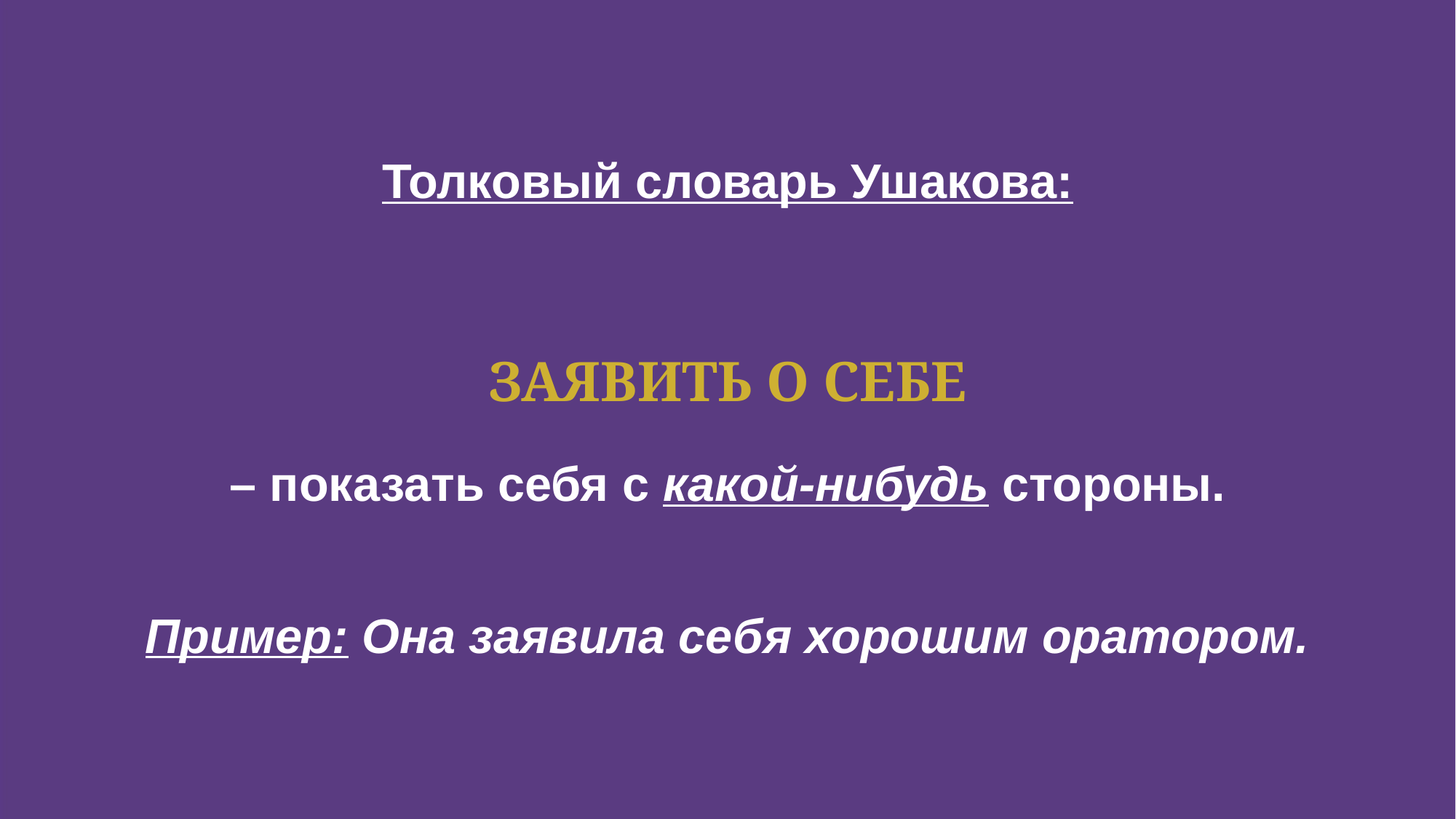

Толковый словарь Ушакова:

– показать себя с какой-нибудь стороны.

Пример: Она заявила себя хорошим оратором.
ЗАЯВИТЬ О СЕБЕ